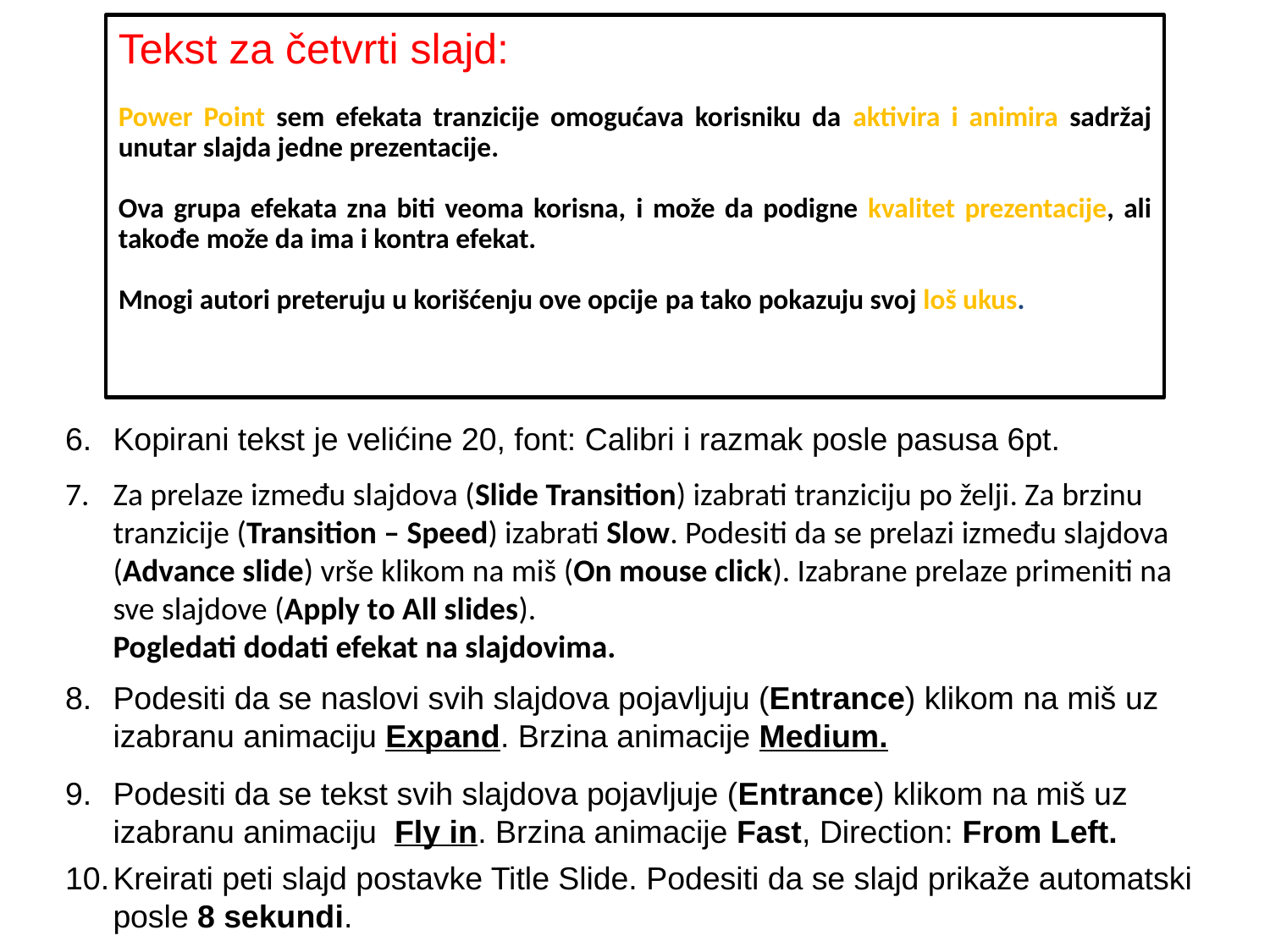

Tekst za četvrti slajd:

Power Point sem efekata tranzicije omogućava korisniku da aktivira i animira sadržaj unutar slajda jedne prezentacije.

Ova grupa efekata zna biti veoma korisna, i može da podigne kvalitet prezentacije, ali takođe može da ima i kontra efekat.

Mnogi autori preteruju u korišćenju ove opcije pa tako pokazuju svoj loš ukus.

Kopirani tekst je velićine 20, font: Calibri i razmak posle pasusa 6pt.
Za prelaze između slajdova (Slide Transition) izabrati tranziciju po želji. Za brzinu tranzicije (Transition – Speed) izabrati Slow. Podesiti da se prelazi između slajdova (Advance slide) vrše klikom na miš (On mouse click). Izabrane prelaze primeniti na sve slajdove (Apply to All slides).
	Pogledati dodati efekat na slajdovima.
Podesiti da se naslovi svih slajdova pojavljuju (Entrance) klikom na miš uz izabranu animaciju Expand. Brzina animacije Medium.
Podesiti da se tekst svih slajdova pojavljuje (Entrance) klikom na miš uz izabranu animaciju  Fly in. Brzina animacije Fast, Direction: From Left.
Kreirati peti slajd postavke Title Slide. Podesiti da se slajd prikaže automatski posle 8 sekundi.